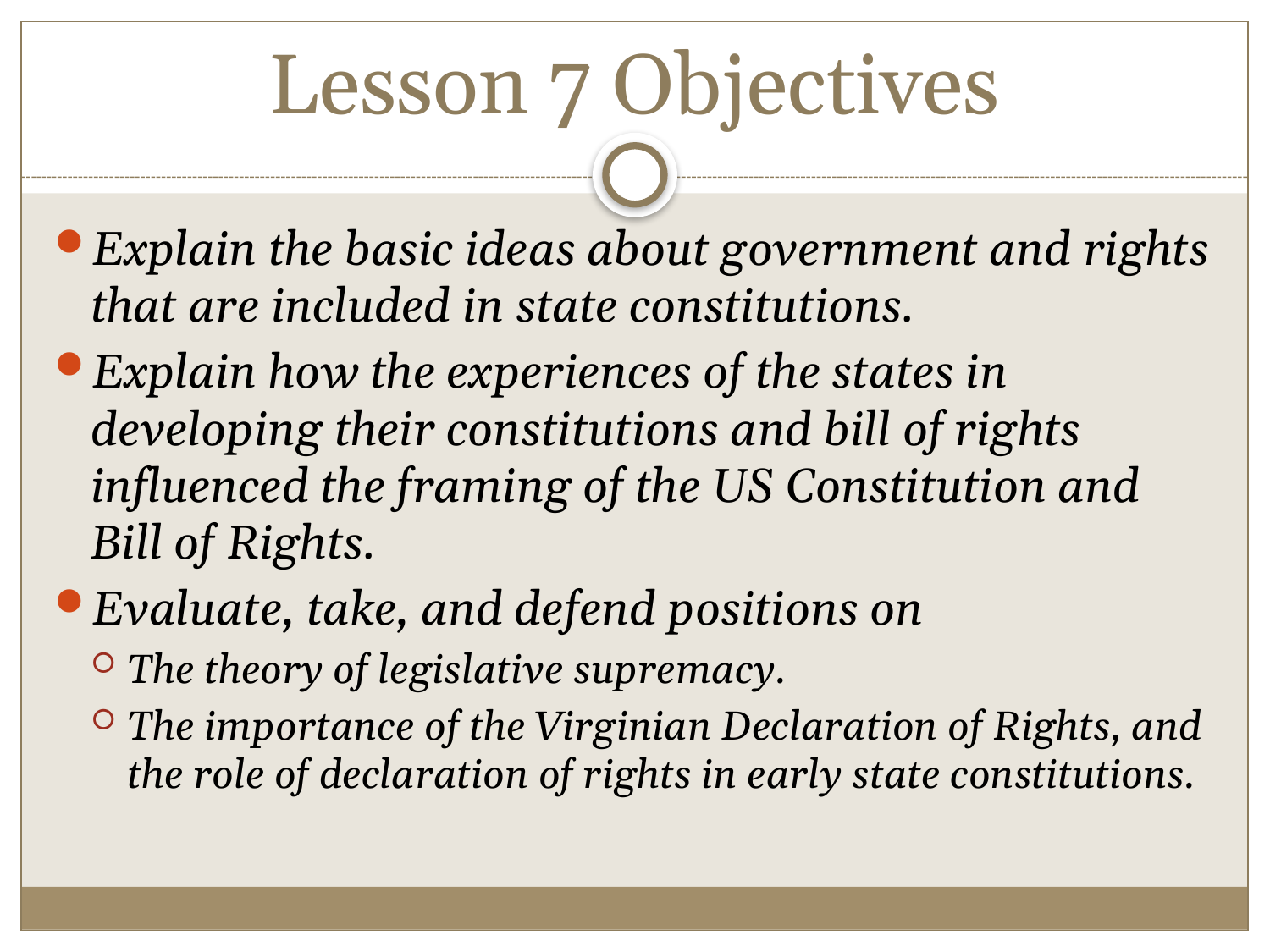

# Lesson 7 Objectives
Explain the basic ideas about government and rights that are included in state constitutions.
Explain how the experiences of the states in developing their constitutions and bill of rights influenced the framing of the US Constitution and Bill of Rights.
Evaluate, take, and defend positions on
The theory of legislative supremacy.
The importance of the Virginian Declaration of Rights, and the role of declaration of rights in early state constitutions.